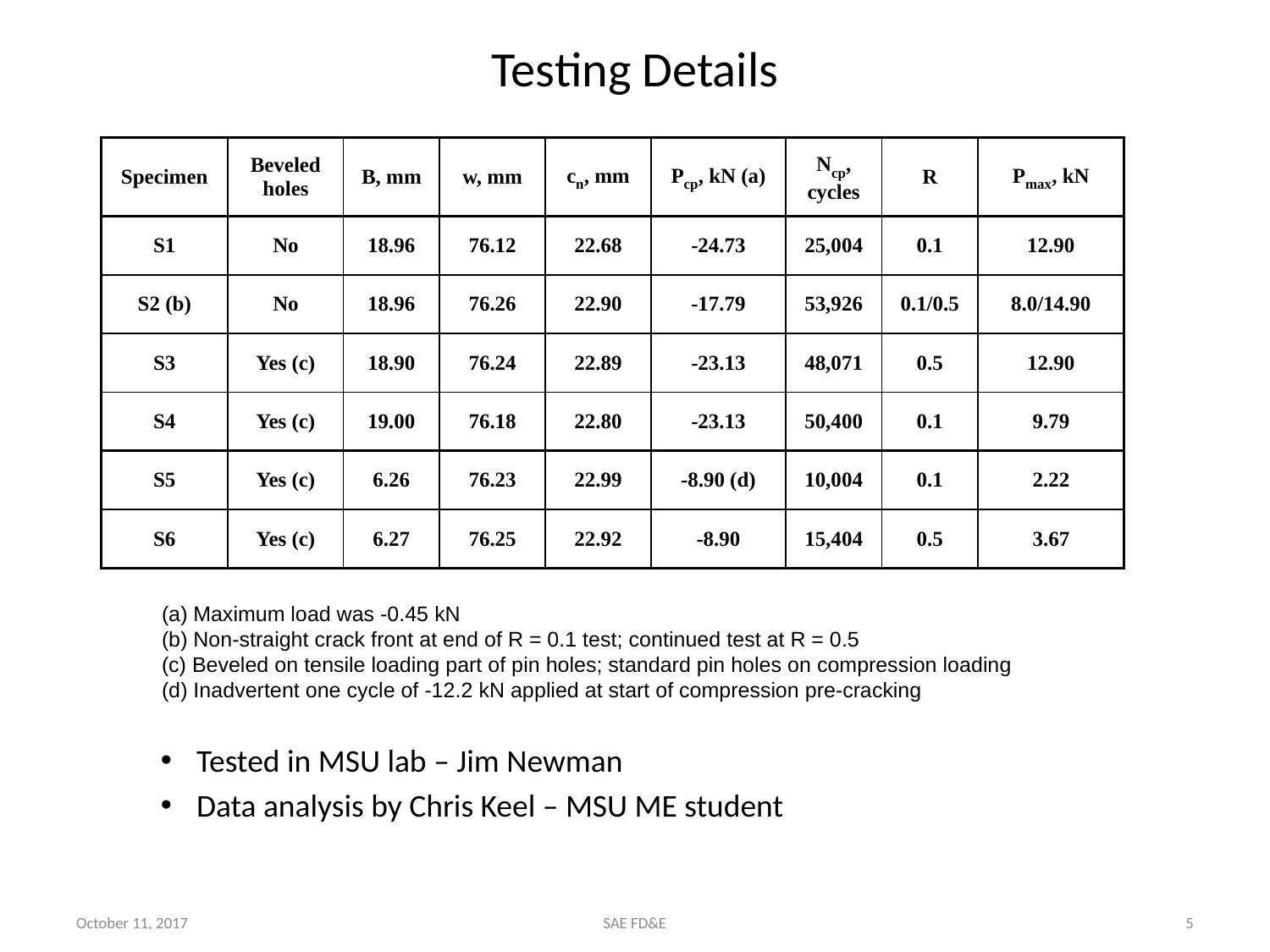

# Testing Details
| Specimen | Beveled holes | B, mm | w, mm | cn, mm | Pcp, kN (a) | Ncp, cycles | R | Pmax, kN |
| --- | --- | --- | --- | --- | --- | --- | --- | --- |
| S1 | No | 18.96 | 76.12 | 22.68 | -24.73 | 25,004 | 0.1 | 12.90 |
| S2 (b) | No | 18.96 | 76.26 | 22.90 | -17.79 | 53,926 | 0.1/0.5 | 8.0/14.90 |
| S3 | Yes (c) | 18.90 | 76.24 | 22.89 | -23.13 | 48,071 | 0.5 | 12.90 |
| S4 | Yes (c) | 19.00 | 76.18 | 22.80 | -23.13 | 50,400 | 0.1 | 9.79 |
| S5 | Yes (c) | 6.26 | 76.23 | 22.99 | -8.90 (d) | 10,004 | 0.1 | 2.22 |
| S6 | Yes (c) | 6.27 | 76.25 | 22.92 | -8.90 | 15,404 | 0.5 | 3.67 |
(a) Maximum load was -0.45 kN
(b) Non-straight crack front at end of R = 0.1 test; continued test at R = 0.5
(c) Beveled on tensile loading part of pin holes; standard pin holes on compression loading
(d) Inadvertent one cycle of -12.2 kN applied at start of compression pre-cracking
Tested in MSU lab – Jim Newman
Data analysis by Chris Keel – MSU ME student
October 11, 2017
SAE FD&E
5